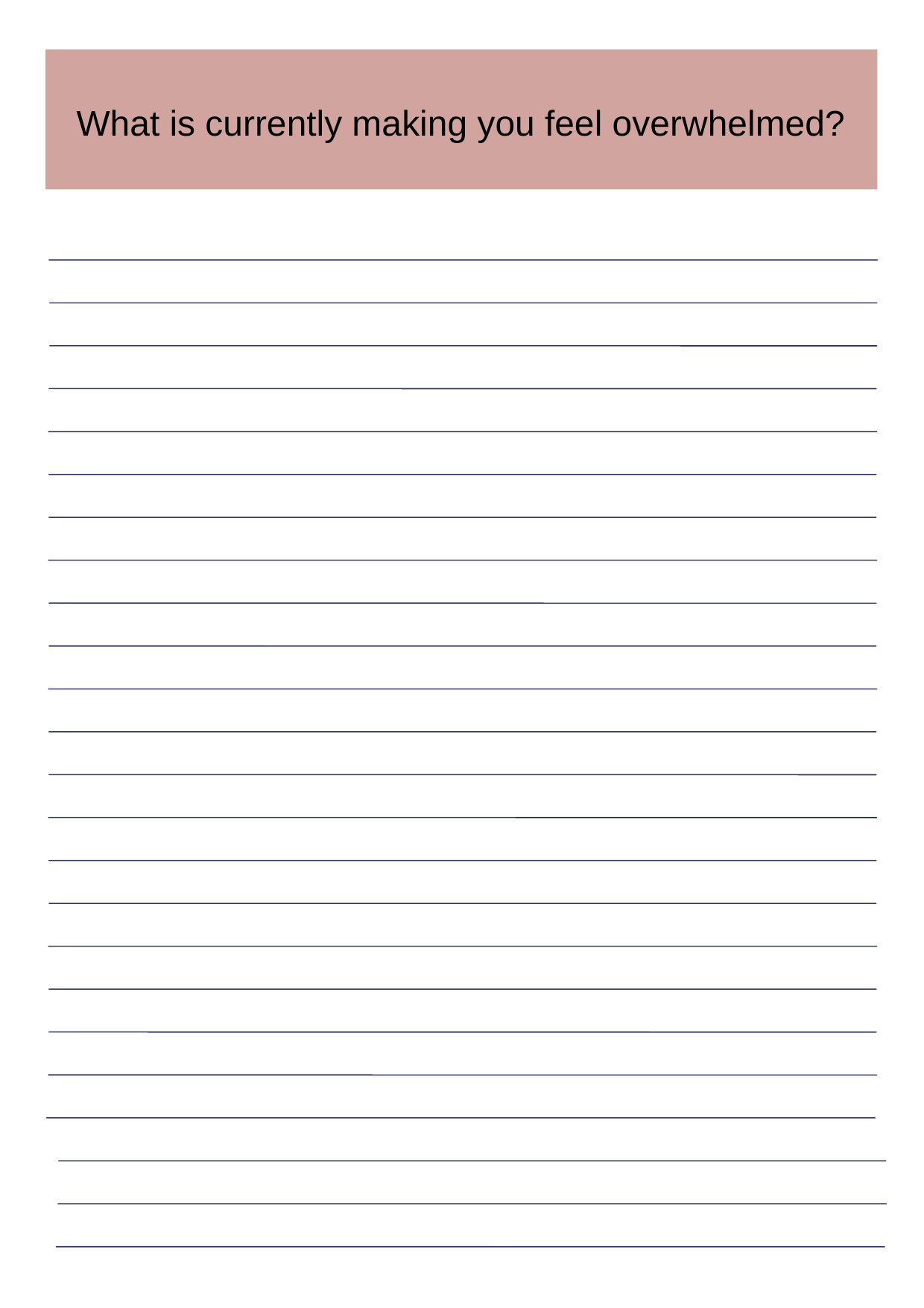

What is currently making you feel overwhelmed?